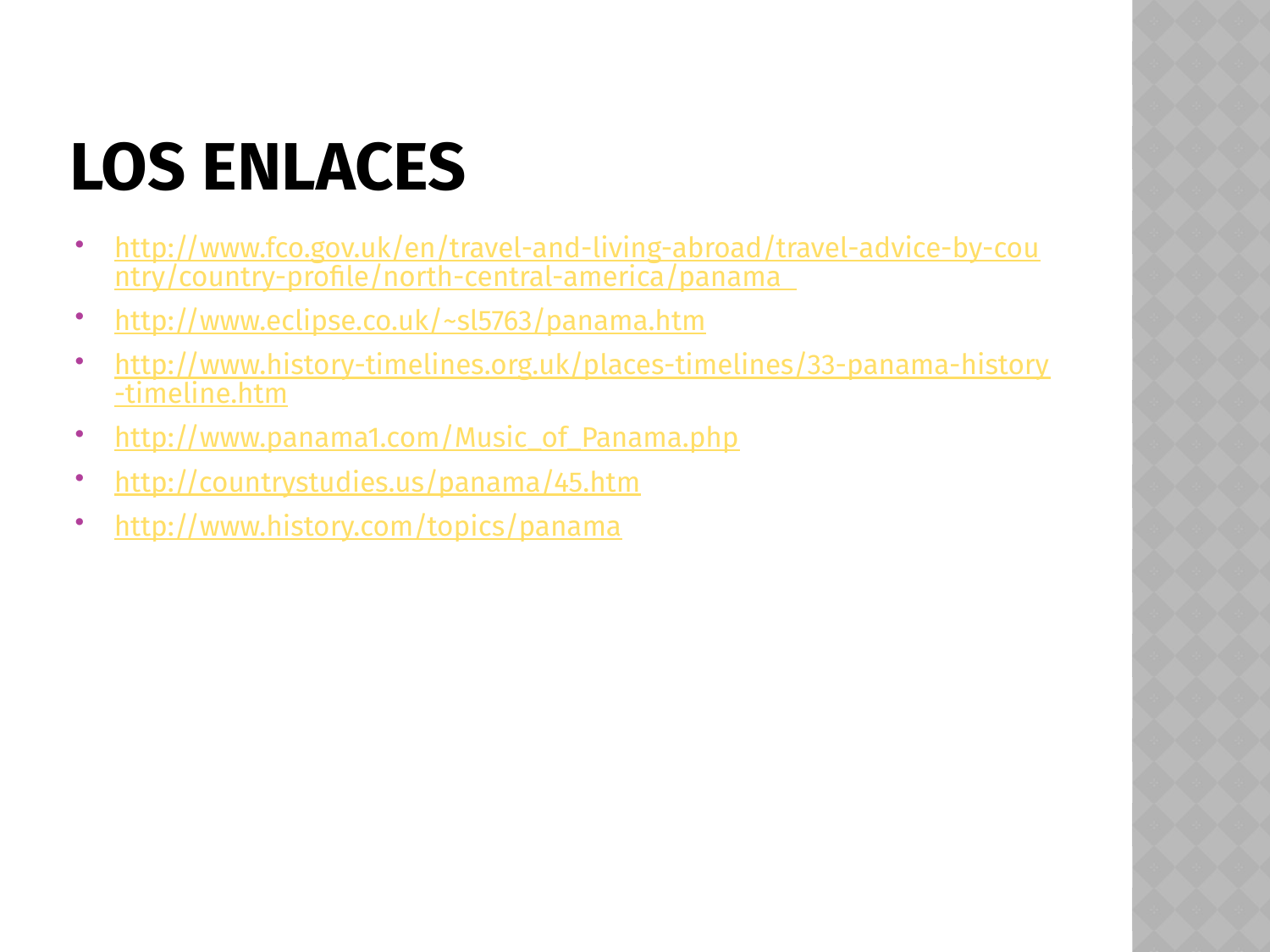

# Los Enlaces
http://www.fco.gov.uk/en/travel-and-living-abroad/travel-advice-by-country/country-profile/north-central-america/panama
http://www.eclipse.co.uk/~sl5763/panama.htm
http://www.history-timelines.org.uk/places-timelines/33-panama-history-timeline.htm
http://www.panama1.com/Music_of_Panama.php
http://countrystudies.us/panama/45.htm
http://www.history.com/topics/panama